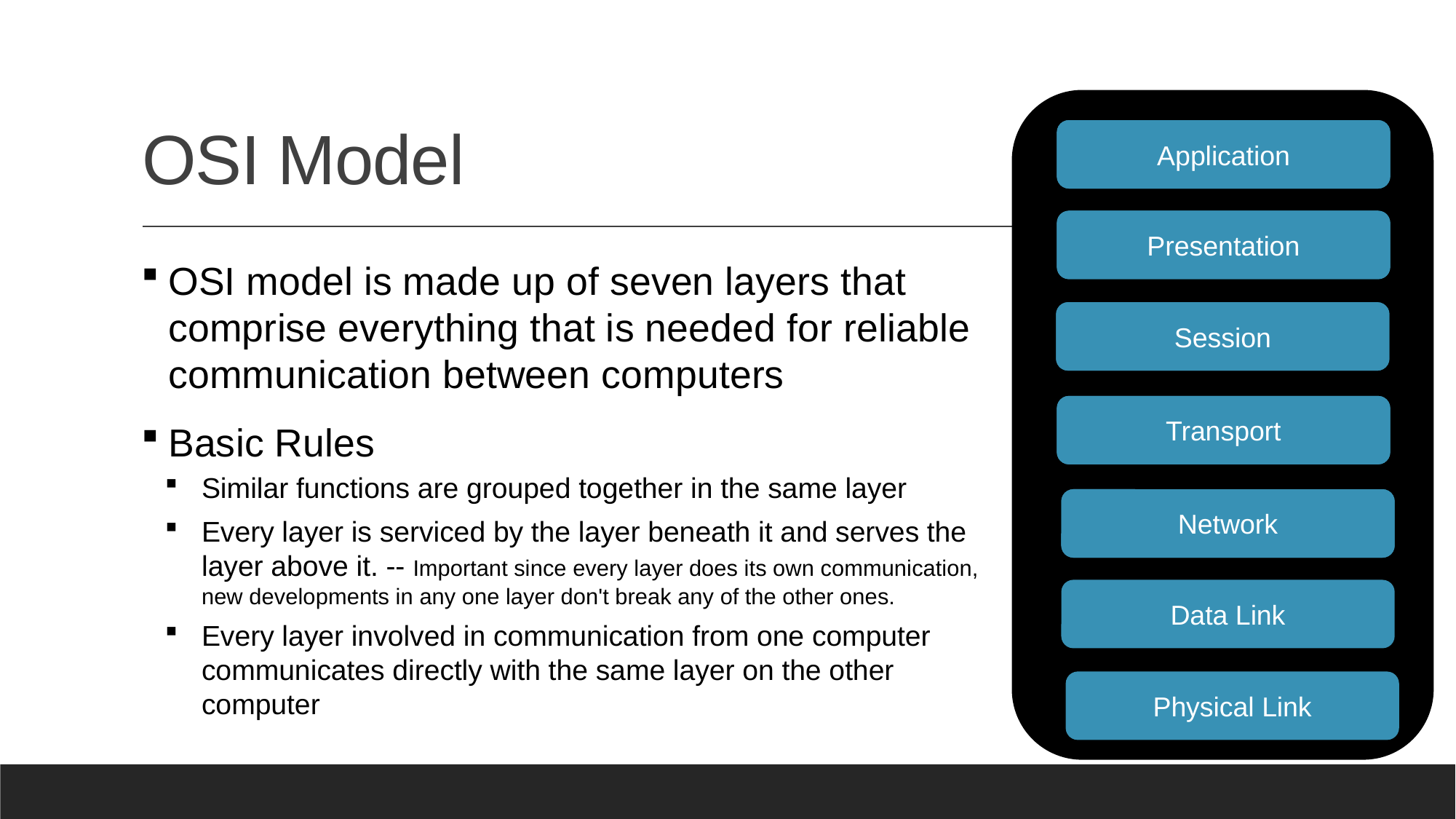

# OSI Model

Application
Application
Presentation
Presentation
OSI model is made up of seven layers that comprise everything that is needed for reliable communication between computers
Basic Rules
Similar functions are grouped together in the same layer
Every layer is serviced by the layer beneath it and serves the layer above it. -- Important since every layer does its own communication, new developments in any one layer don't break any of the other ones.
Every layer involved in communication from one computer communicates directly with the same layer on the other computer

Session
Session
Transport
Transport
Network
Network
Data Link
Physical Link